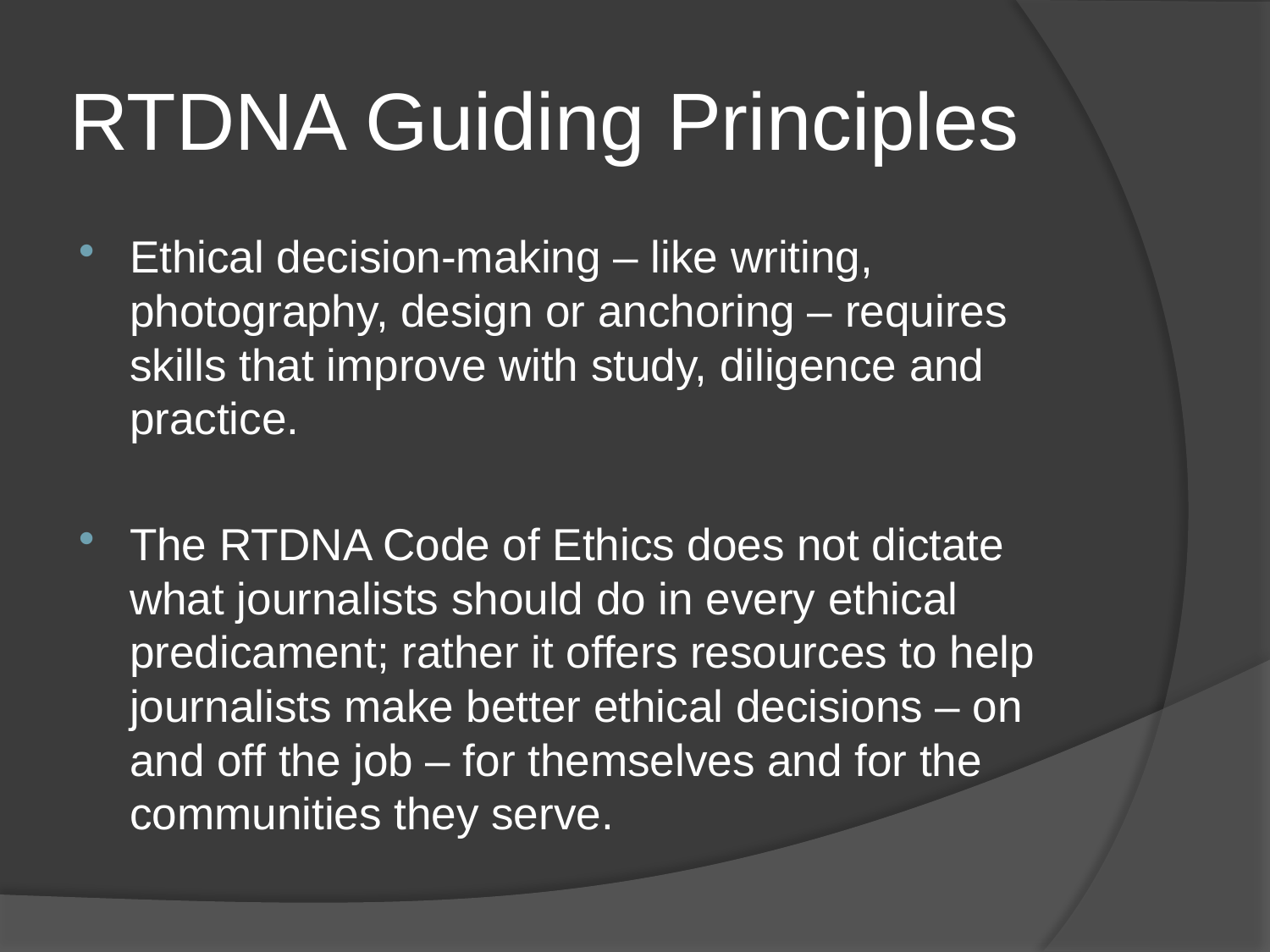

# RTDNA Guiding Principles
Ethical decision-making – like writing, photography, design or anchoring – requires skills that improve with study, diligence and practice.

The RTDNA Code of Ethics does not dictate what journalists should do in every ethical predicament; rather it offers resources to help journalists make better ethical decisions – on and off the job – for themselves and for the communities they serve.